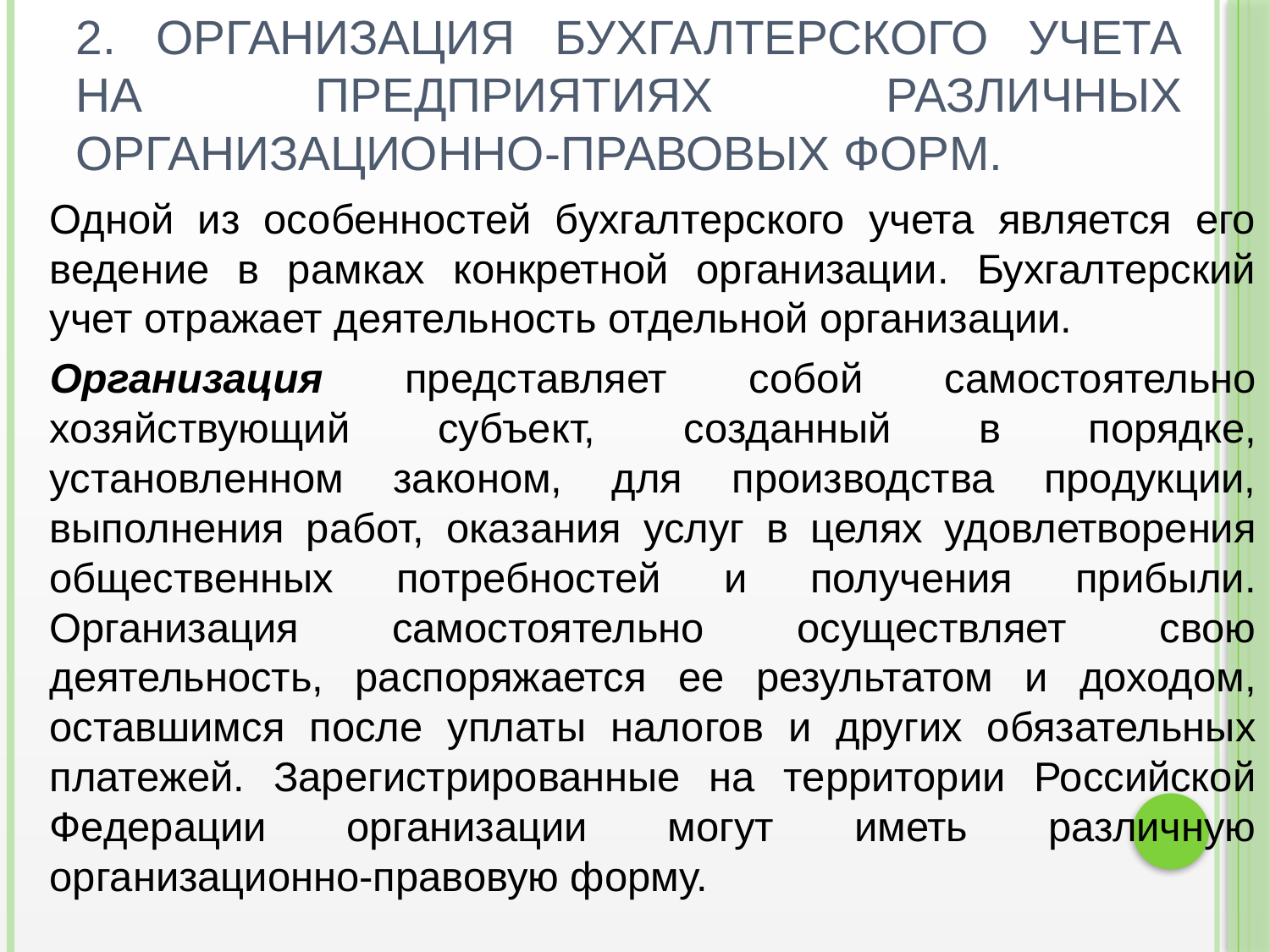

# 2. Организация бухгалтерского учета на предприятиях различных организационно-правовых форм.
		Одной из особенностей бухгалтерского учета является его ведение в рамках конкретной организации. Бухгалтерский учет отражает деятельность отдельной организации.
		Организация представляет собой самостоятельно хозяйствующий субъект, созданный в порядке, установленном законом, для производства продукции, выполнения работ, оказания услуг в целях удовлетворения общественных потребностей и получения прибыли. Организация самостоятельно осуществляет свою деятельность, распоряжается ее результатом и доходом, оставшимся после уплаты налогов и других обязательных платежей. Зарегистрированные на территории Российской Федерации организации могут иметь различную организационно-правовую форму.